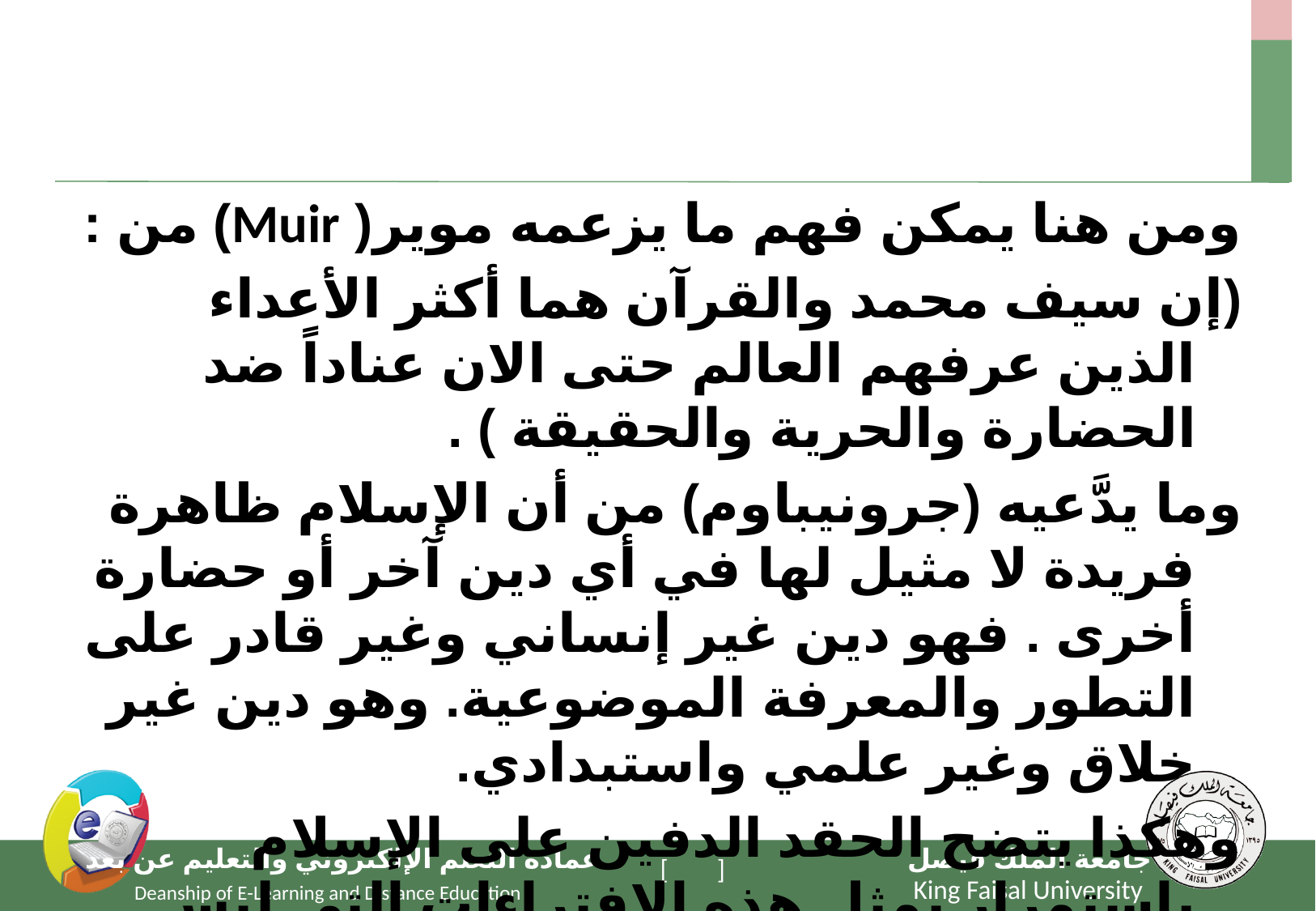

#
ومن هنا يمكن فهم ما يزعمه موير( Muir) من :
(إن سيف محمد والقرآن هما أكثر الأعداء الذين عرفهم العالم حتى الان عناداً ضد الحضارة والحرية والحقيقة ) .
وما يدَّعيه (جرونيباوم) من أن الإسلام ظاهرة فريدة لا مثيل لها في أي دين آخر أو حضارة أخرى . فهو دين غير إنساني وغير قادر على التطور والمعرفة الموضوعية. وهو دين غير خلاق وغير علمي واستبدادي.
وهكذا يتضح الحقد الدفين على الإسلام باستمرار بمثل هذه الافتراءات التي ليس لها في سوق العلم نصيب .